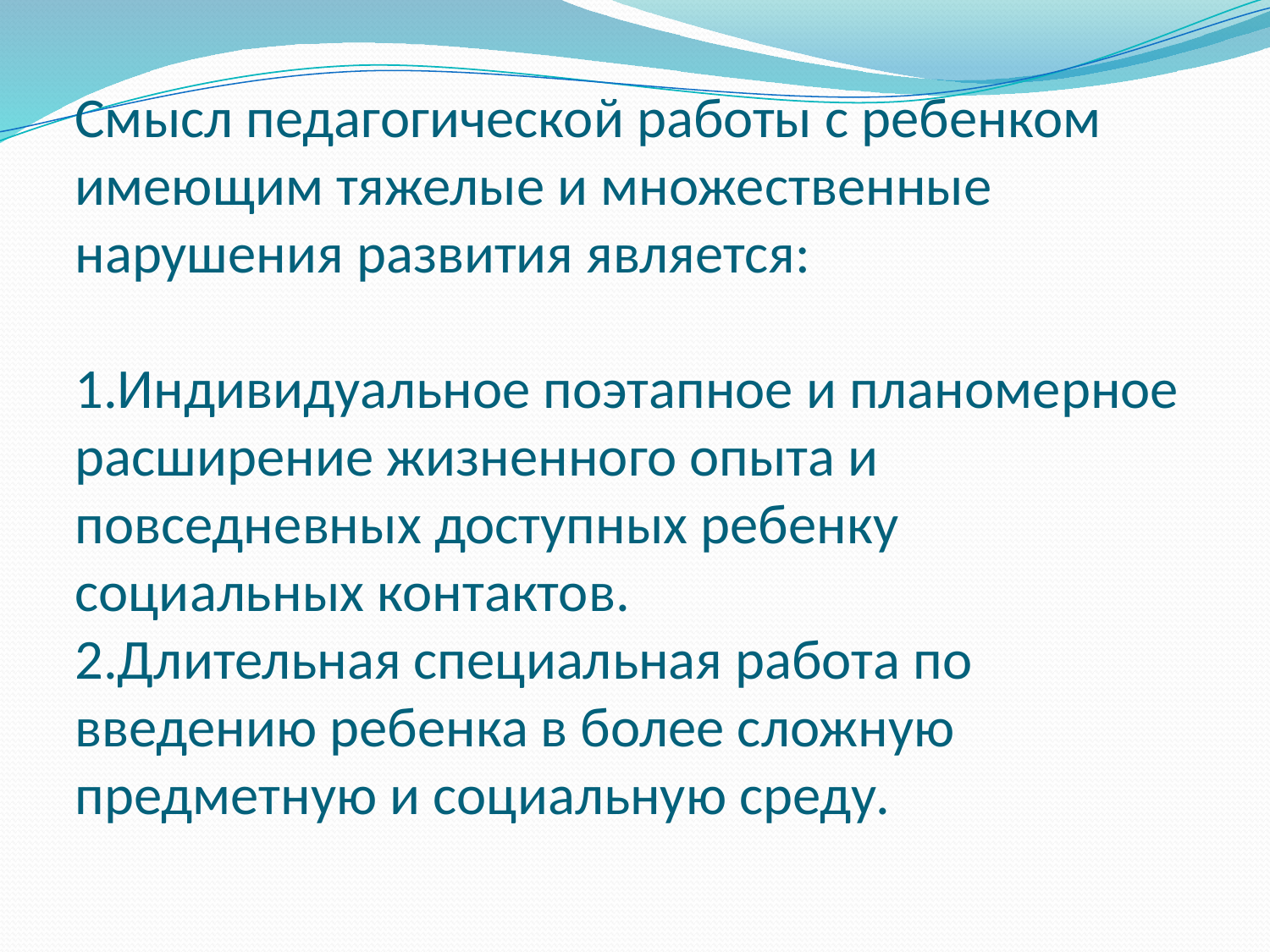

# Смысл педагогической работы с ребенком имеющим тяжелые и множественные нарушения развития является: 1.Индивидуальное поэтапное и планомерное расширение жизненного опыта и повседневных доступных ребенку социальных контактов. 2.Длительная специальная работа по введению ребенка в более сложную предметную и социальную среду.